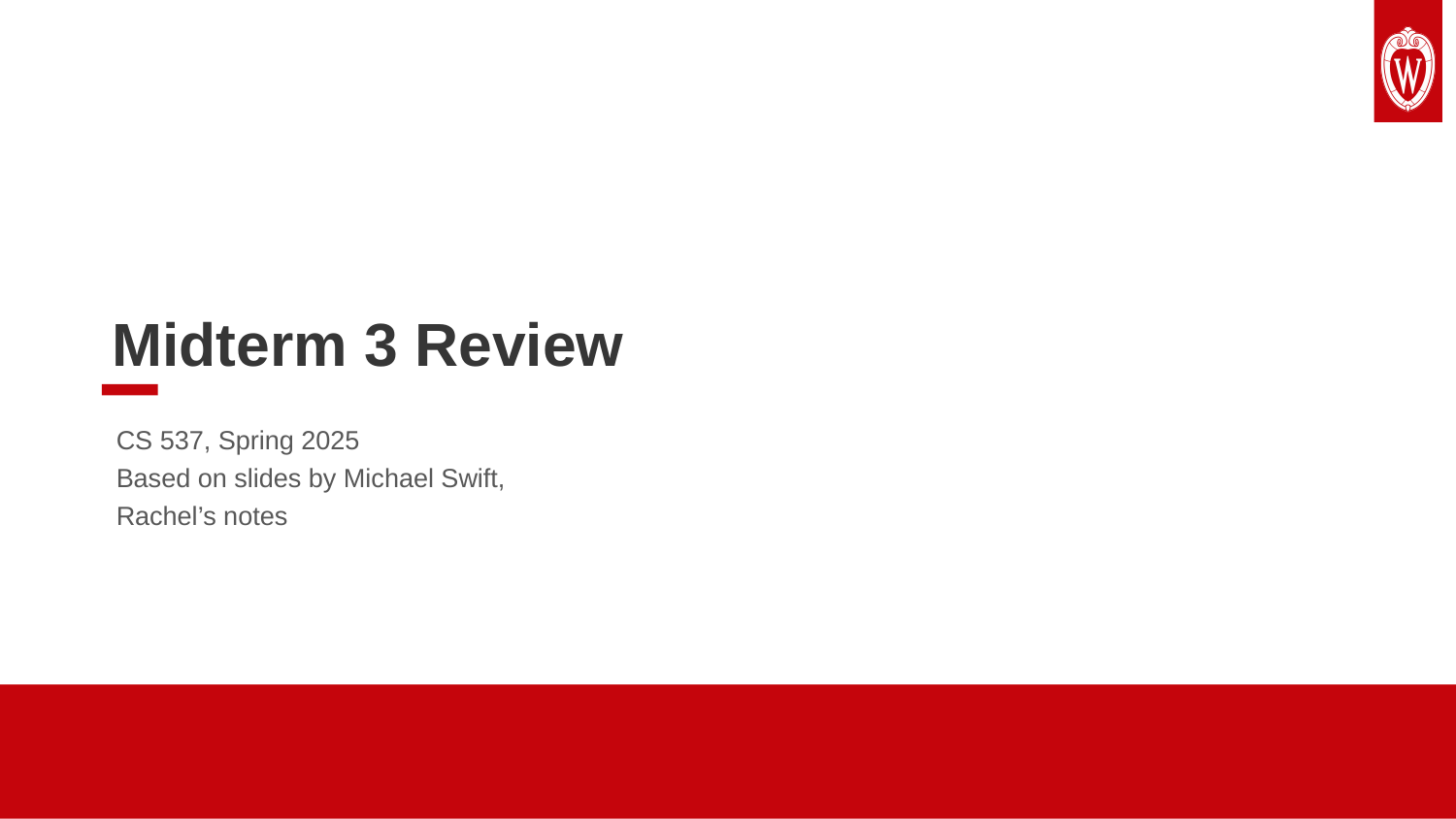

Midterm 3 Review
CS 537, Spring 2025
Based on slides by Michael Swift,
Rachel’s notes